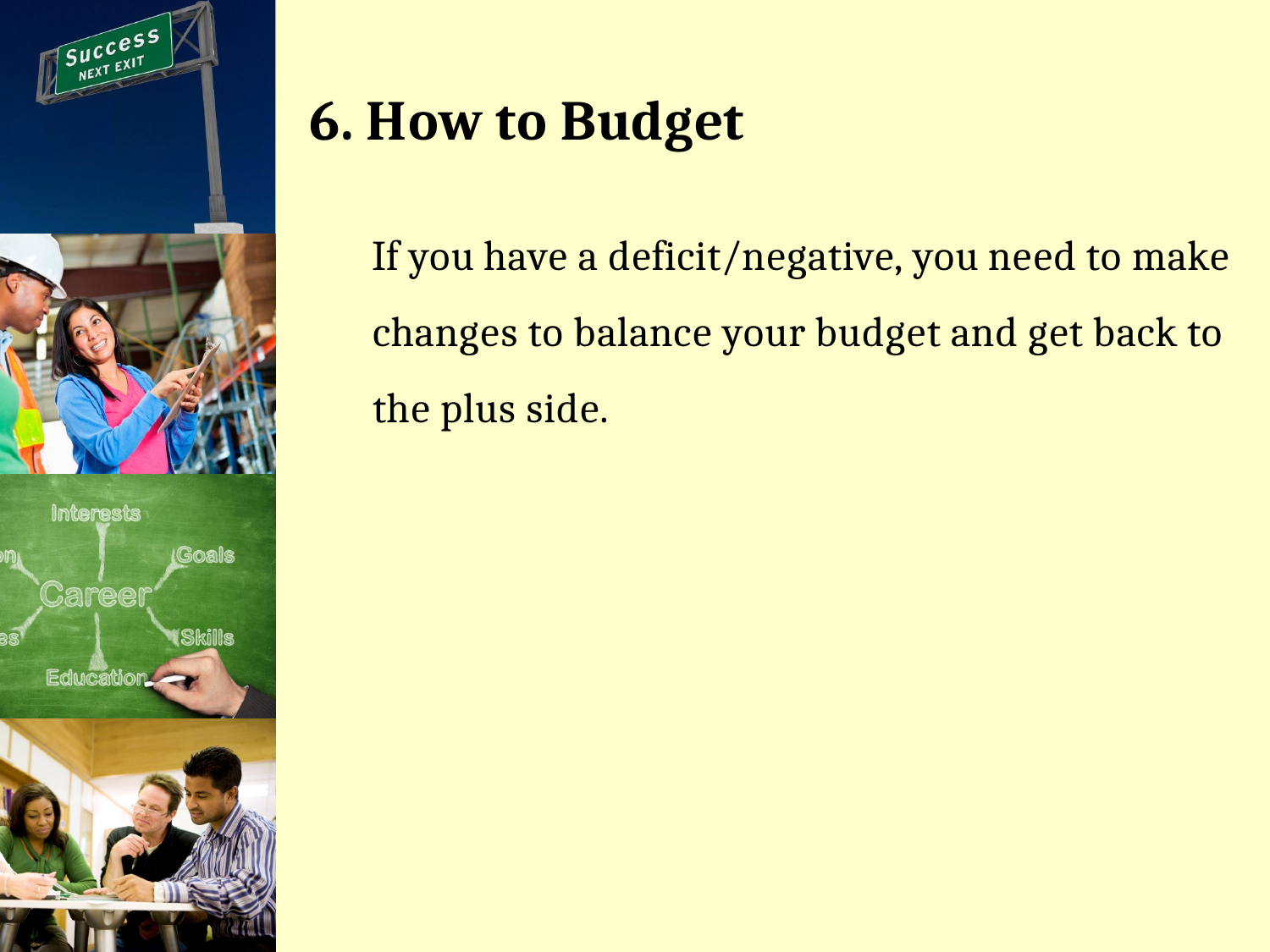

# 6. How to Budget
If you have a deficit/negative, you need to make changes to balance your budget and get back to the plus side.